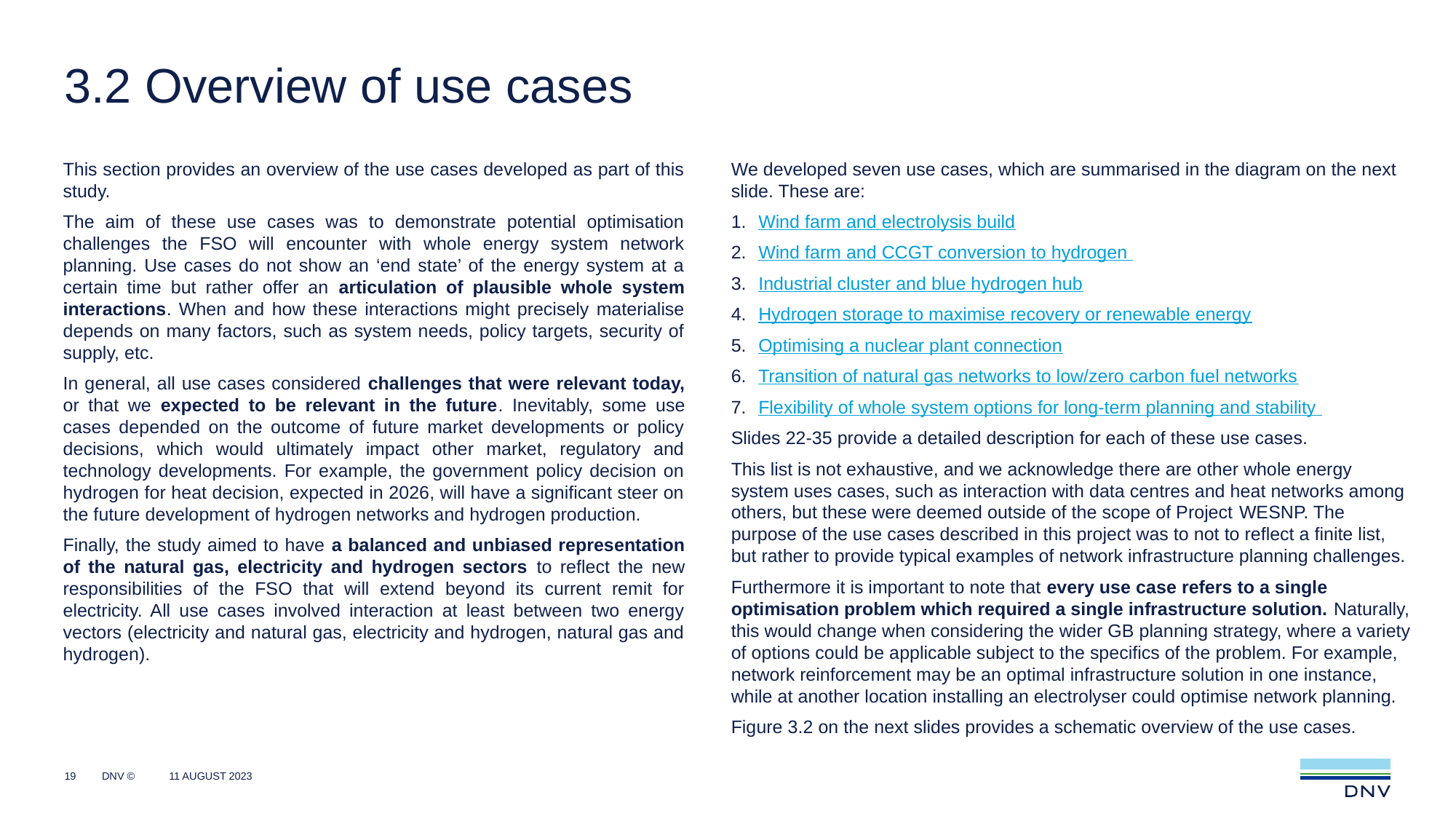

# 3.2 Overview of use cases
This section provides an overview of the use cases developed as part of this study.
The aim of these use cases was to demonstrate potential optimisation challenges the FSO will encounter with whole energy system network planning. Use cases do not show an ‘end state’ of the energy system at a certain time but rather offer an articulation of plausible whole system interactions. When and how these interactions might precisely materialise depends on many factors, such as system needs, policy targets, security of supply, etc.
In general, all use cases considered challenges that were relevant today, or that we expected to be relevant in the future. Inevitably, some use cases depended on the outcome of future market developments or policy decisions, which would ultimately impact other market, regulatory and technology developments. For example, the government policy decision on hydrogen for heat decision, expected in 2026, will have a significant steer on the future development of hydrogen networks and hydrogen production.
Finally, the study aimed to have a balanced and unbiased representation of the natural gas, electricity and hydrogen sectors to reflect the new responsibilities of the FSO that will extend beyond its current remit for electricity. All use cases involved interaction at least between two energy vectors (electricity and natural gas, electricity and hydrogen, natural gas and hydrogen).
We developed seven use cases, which are summarised in the diagram on the next slide. These are:
Wind farm and electrolysis build
Wind farm and CCGT conversion to hydrogen
Industrial cluster and blue hydrogen hub
Hydrogen storage to maximise recovery or renewable energy
Optimising a nuclear plant connection
Transition of natural gas networks to low/zero carbon fuel networks
Flexibility of whole system options for long-term planning and stability
Slides 22-35 provide a detailed description for each of these use cases.
This list is not exhaustive, and we acknowledge there are other whole energy system uses cases, such as interaction with data centres and heat networks among others, but these were deemed outside of the scope of Project WESNP. The purpose of the use cases described in this project was to not to reflect a finite list, but rather to provide typical examples of network infrastructure planning challenges.
Furthermore it is important to note that every use case refers to a single optimisation problem which required a single infrastructure solution. Naturally, this would change when considering the wider GB planning strategy, where a variety of options could be applicable subject to the specifics of the problem. For example, network reinforcement may be an optimal infrastructure solution in one instance, while at another location installing an electrolyser could optimise network planning.
Figure 3.2 on the next slides provides a schematic overview of the use cases.

19
23 January 2024